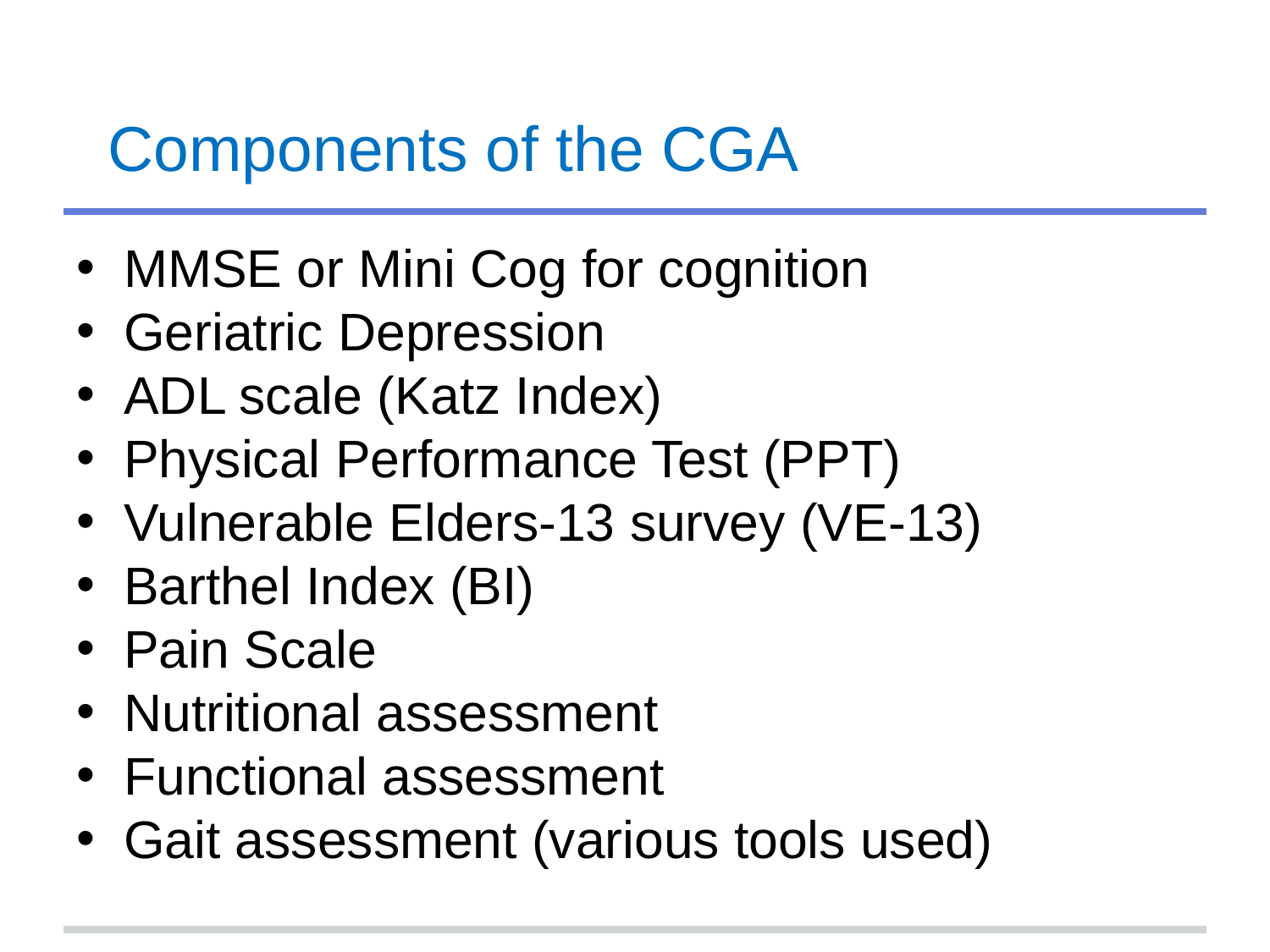

# Components of the CGA
MMSE or Mini Cog for cognition
Geriatric Depression
ADL scale (Katz Index)
Physical Performance Test (PPT)
Vulnerable Elders-13 survey (VE-13)
Barthel Index (BI)
Pain Scale
Nutritional assessment
Functional assessment
Gait assessment (various tools used)